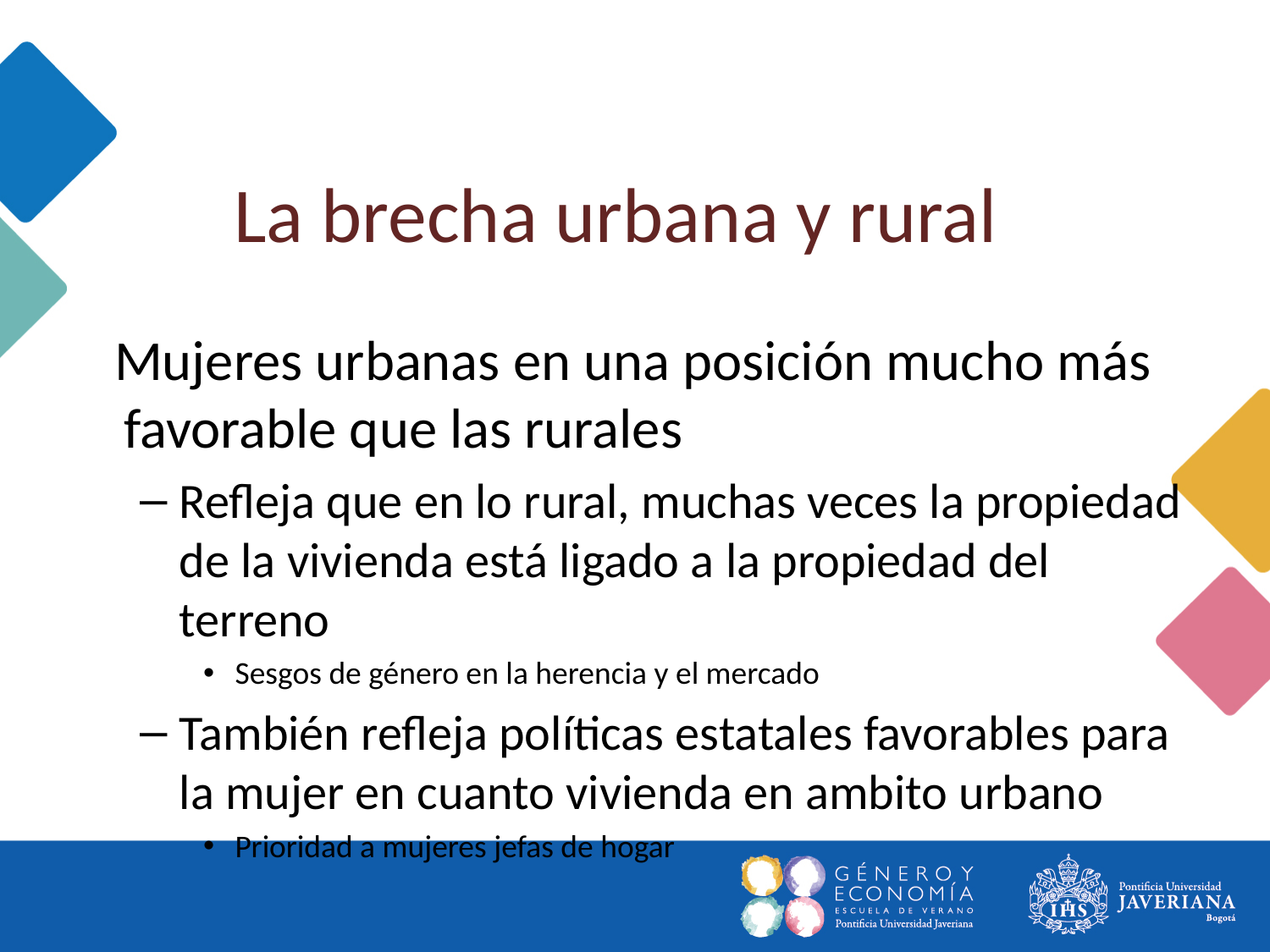

# La brecha urbana y rural
   Mujeres urbanas en una posición mucho más favorable que las rurales
Refleja que en lo rural, muchas veces la propiedad de la vivienda está ligado a la propiedad del terreno
Sesgos de género en la herencia y el mercado
También refleja políticas estatales favorables para la mujer en cuanto vivienda en ambito urbano
Prioridad a mujeres jefas de hogar